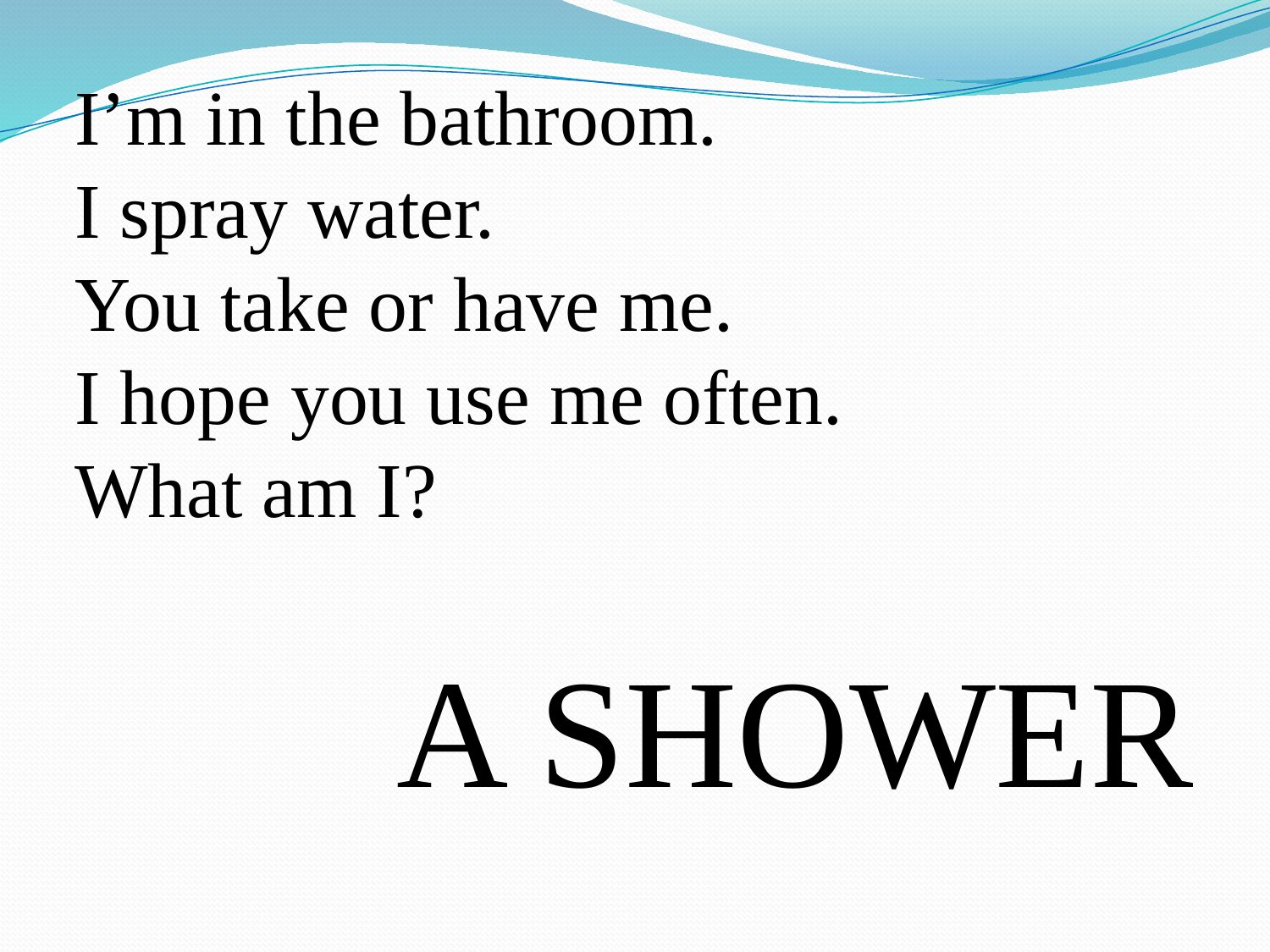

# I’m in the bathroom. I spray water. You take or have me. I hope you use me often. What am I?
A SHOWER